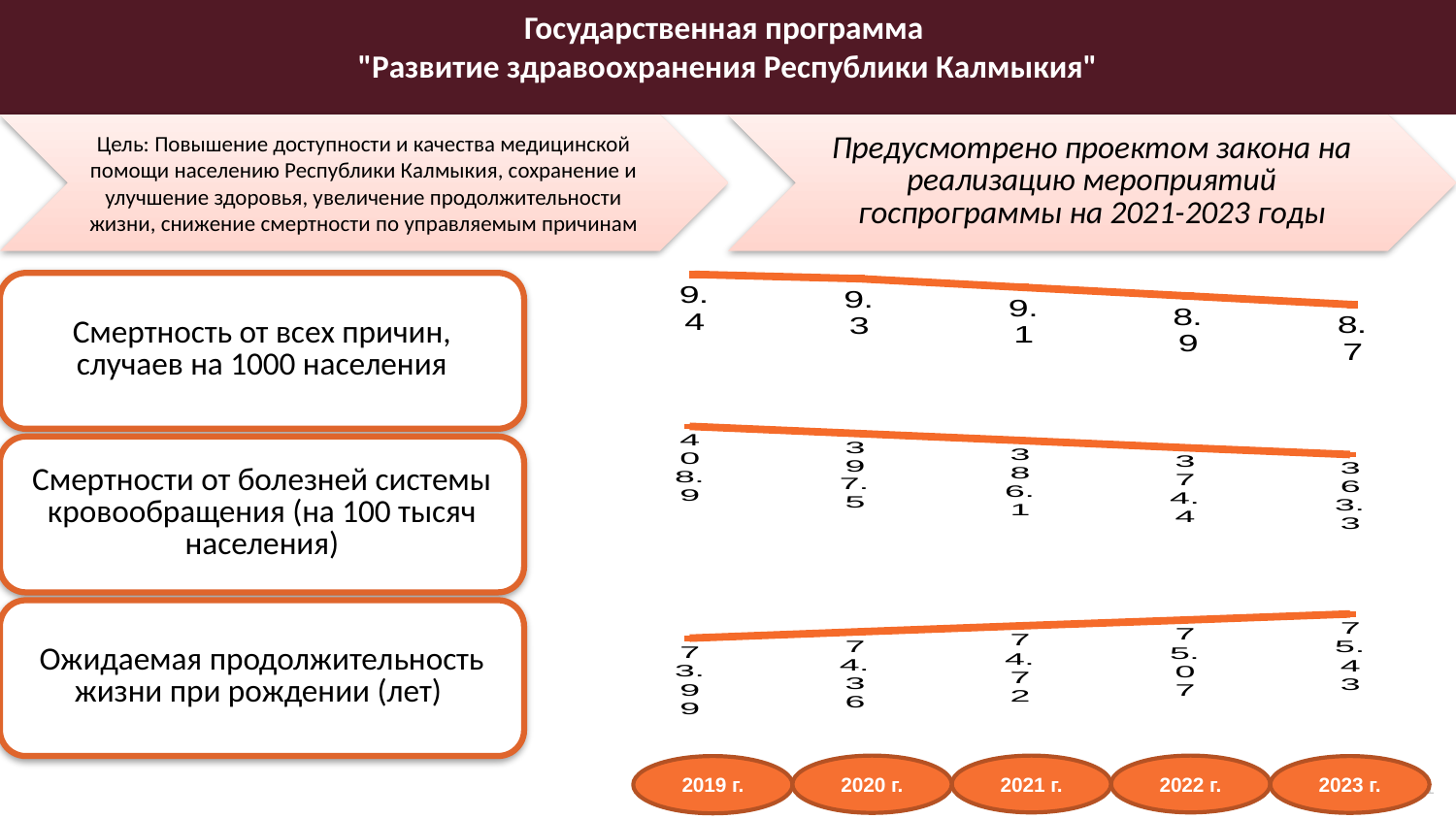

Государственная программа
"Развитие здравоохранения Республики Калмыкия"
Цель: Повышение доступности и качества медицинской помощи населению Республики Калмыкия, сохранение и улучшение здоровья, увеличение продолжительности жизни, снижение смертности по управляемым причинам
Предусмотрено проектом закона на реализацию мероприятий госпрограммы на 2021-2023 годы

### Chart

| Category | ряд1 |
|---|---|
| 2019 | 9.4 |
| 2020 | 9.3 |
| 2021 | 9.1 |
| 2022 | 8.9 |
| 2023 | 8.700000000000001 |
Смертность от всех причин, случаев на 1000 населения
Смертности от болезней системы кровообращения (на 100 тысяч населения)
Ожидаемая продолжительность жизни при рождении (лет)

### Chart

| Category | Ряд 1 |
|---|---|
| Категория 1 | 408.9 |
| Категория 2 | 397.5 |
| Категория 3 | 386.1 |
| Категория 4 | 374.4 |
| Категория 5 | 363.3 |

### Chart

| Category | Ряд 1 |
|---|---|
| Категория 1 | 73.99 |
| Категория 2 | 74.36 |
| Категория 3 | 74.72 |
| Категория 4 | 75.07 |
| Категория 5 | 75.43 |
2020 г.
2021 г.
2022 г.
61
2019 г.
2023 г.